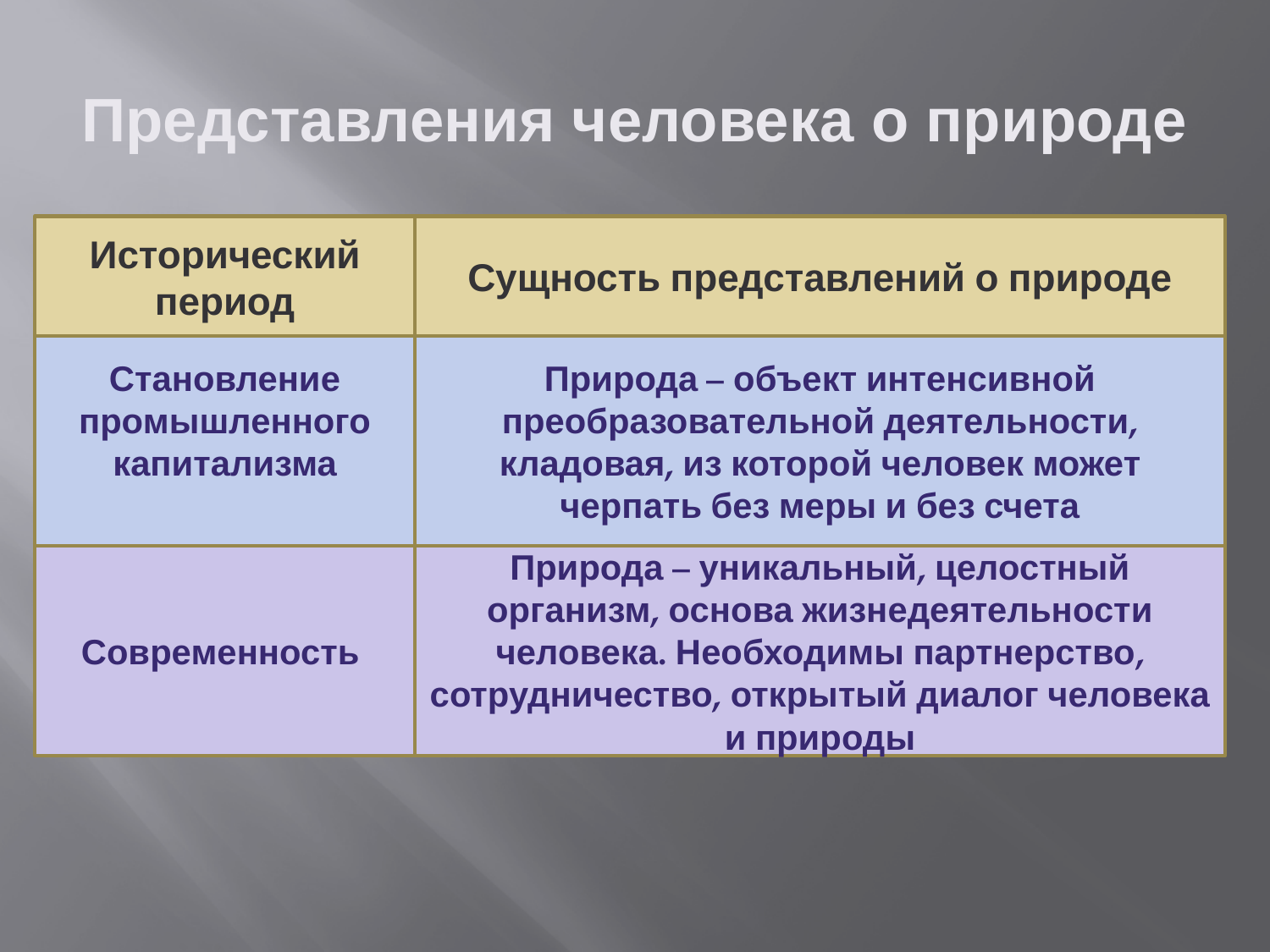

# Представления человека о природе
Исторический период
Сущность представлений о природе

Становление промышленного капитализма

Природа – объект интенсивной преобразовательной деятельности, кладовая, из которой человек может черпать без меры и без счета
Современность
Природа – уникальный, целостный организм, основа жизнедеятельности человека. Необходимы партнерство, сотрудничество, открытый диалог человека и природы